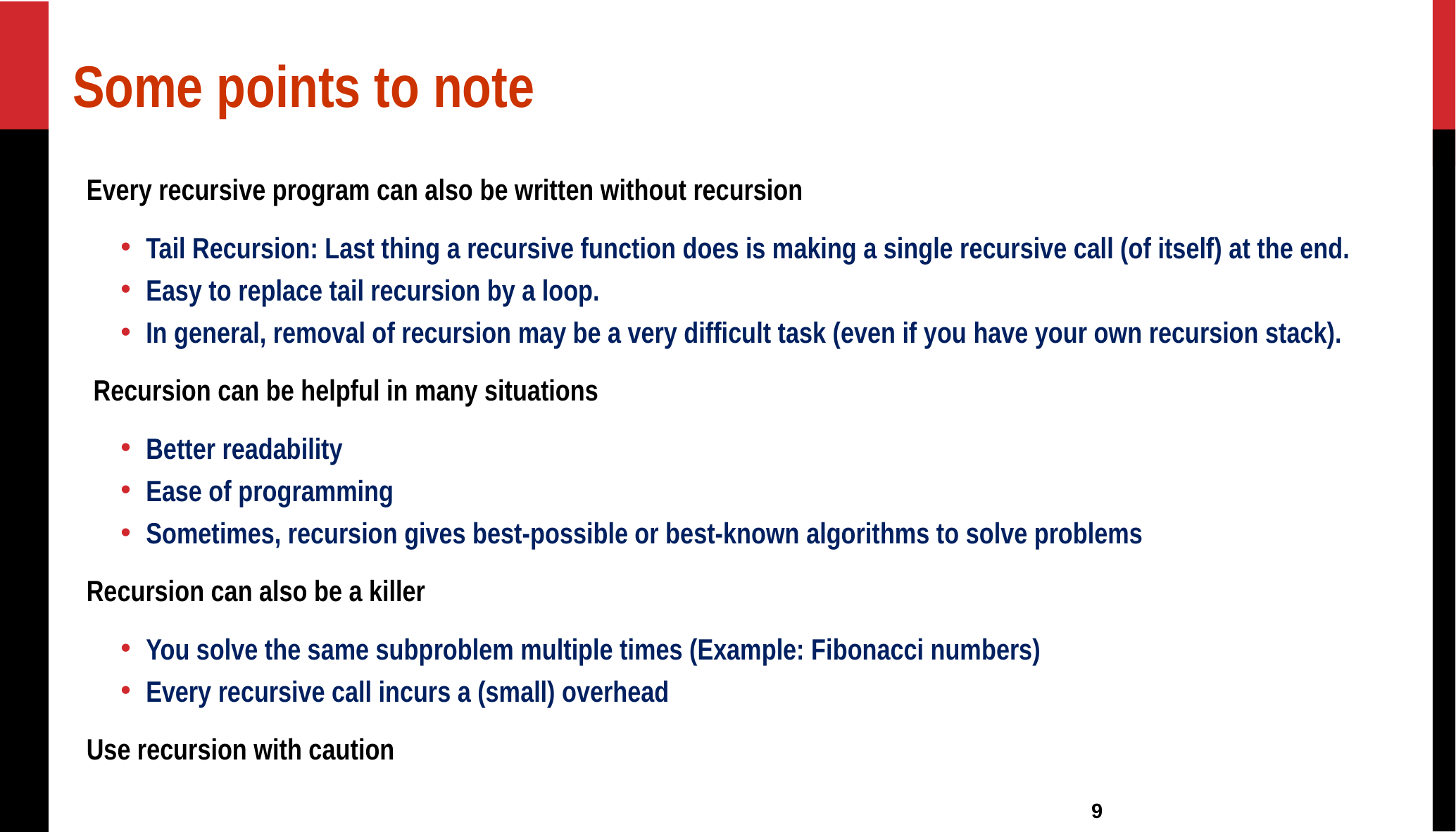

# Some points to note
Every recursive program can also be written without recursion
Tail Recursion: Last thing a recursive function does is making a single recursive call (of itself) at the end.
Easy to replace tail recursion by a loop.
In general, removal of recursion may be a very difficult task (even if you have your own recursion stack).
 Recursion can be helpful in many situations
Better readability
Ease of programming
Sometimes, recursion gives best-possible or best-known algorithms to solve problems
Recursion can also be a killer
You solve the same subproblem multiple times (Example: Fibonacci numbers)
Every recursive call incurs a (small) overhead
Use recursion with caution
9